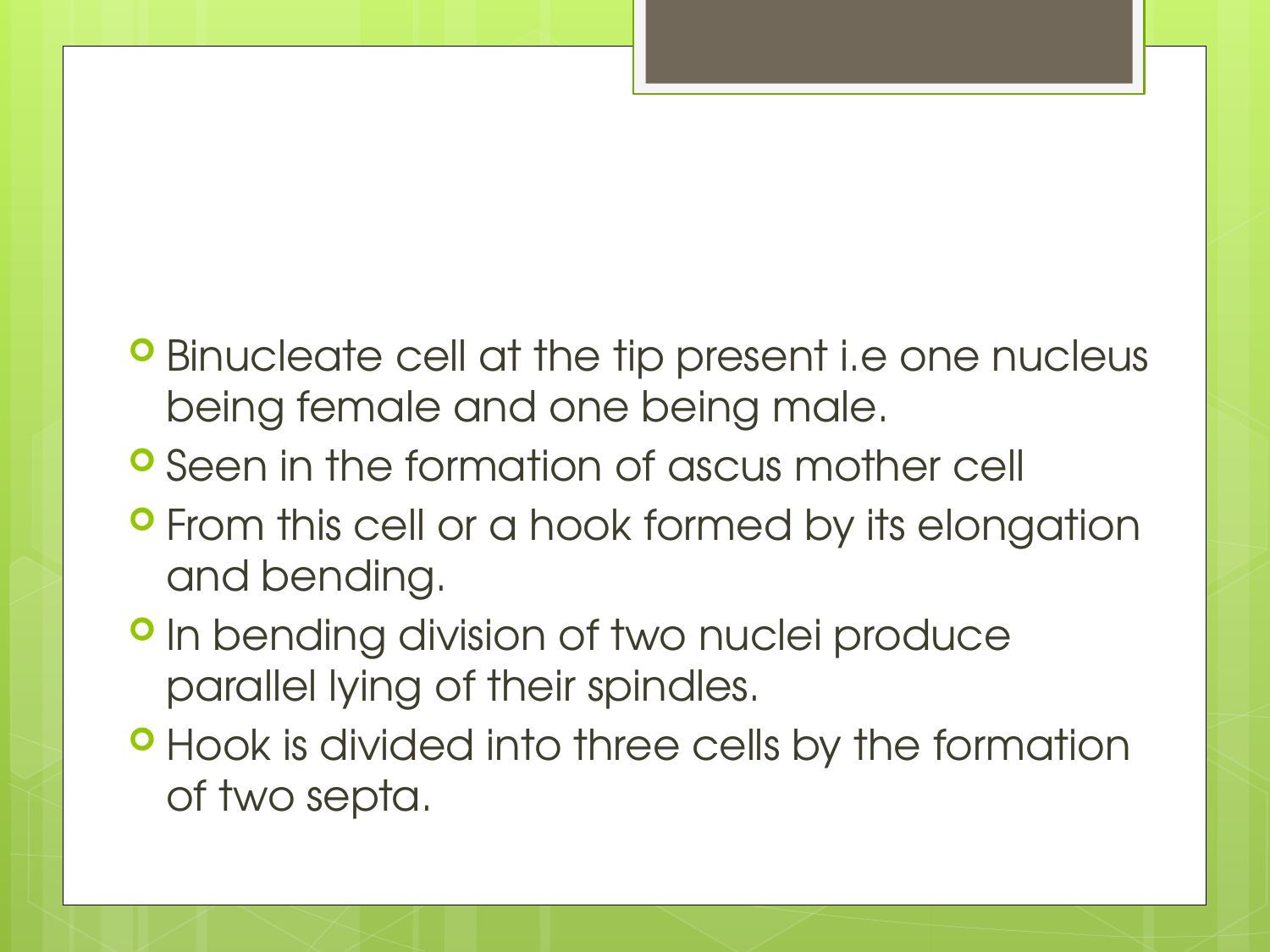

#
Binucleate cell at the tip present i.e one nucleus being female and one being male.
Seen in the formation of ascus mother cell
From this cell or a hook formed by its elongation and bending.
In bending division of two nuclei produce parallel lying of their spindles.
Hook is divided into three cells by the formation of two septa.